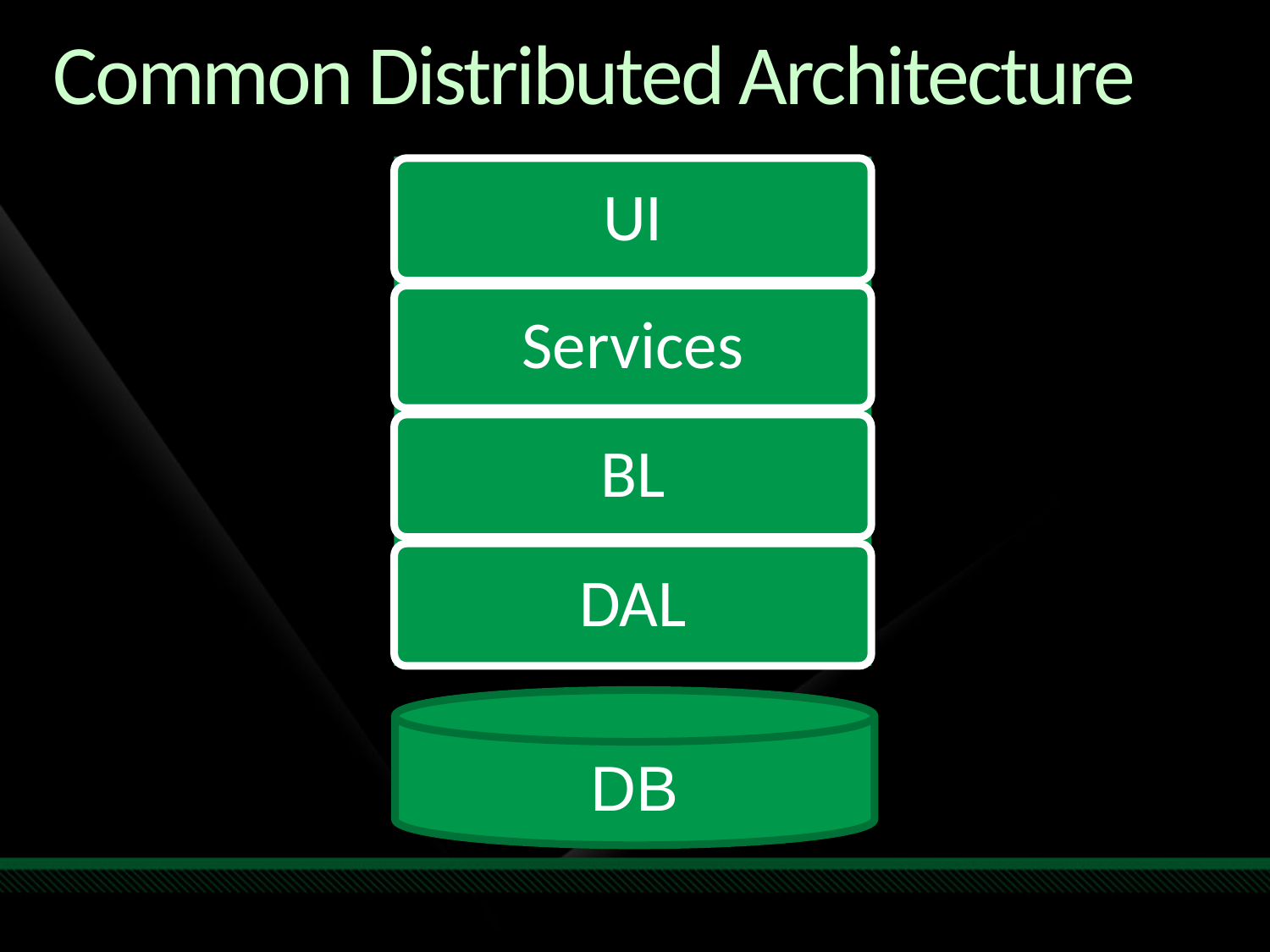

# Common Distributed Architecture
UI
Services
BL
DAL
DB